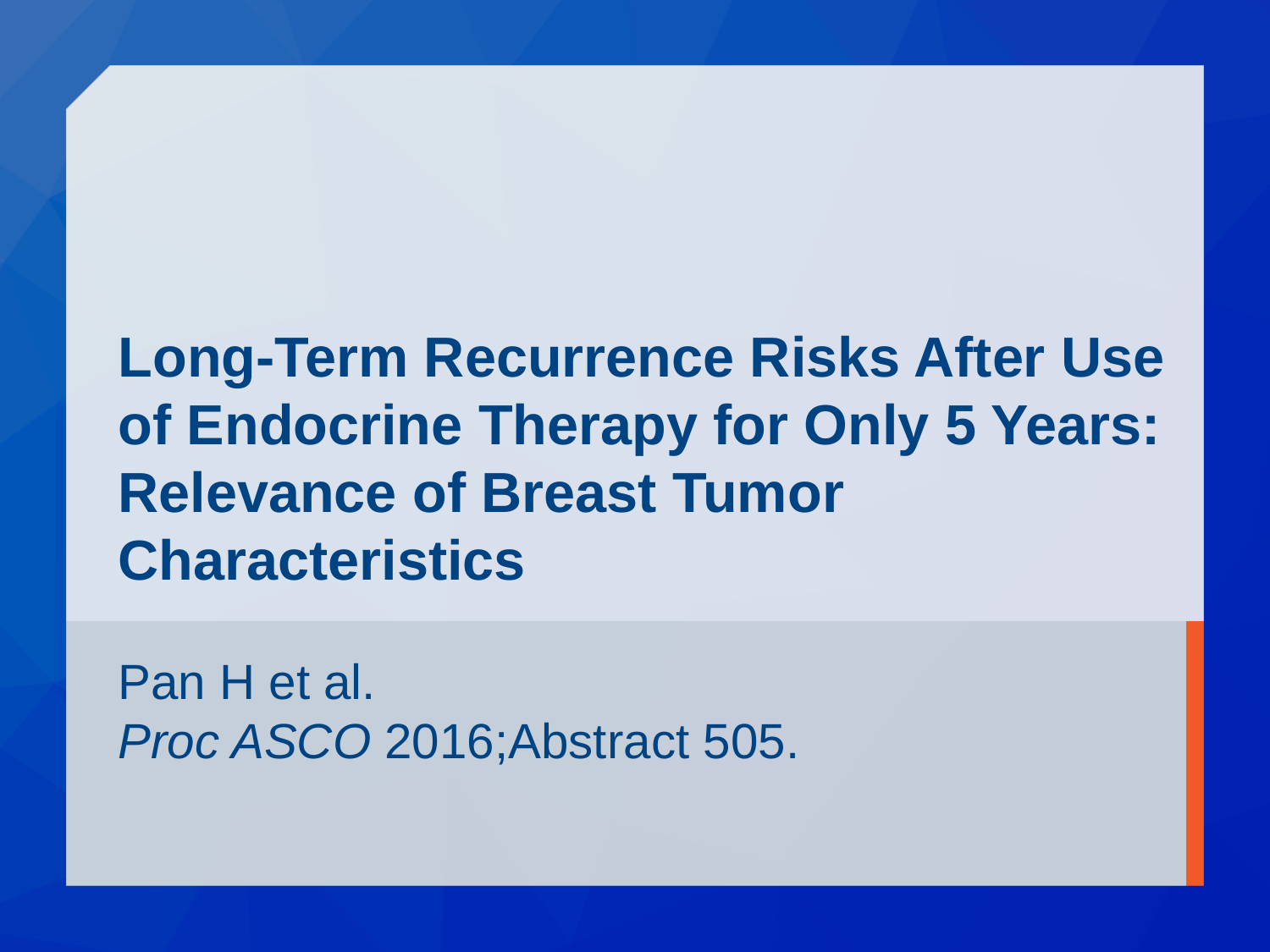

# Long-Term Recurrence Risks After Use of Endocrine Therapy for Only 5 Years: Relevance of Breast Tumor Characteristics
Pan H et al.
Proc ASCO 2016;Abstract 505.